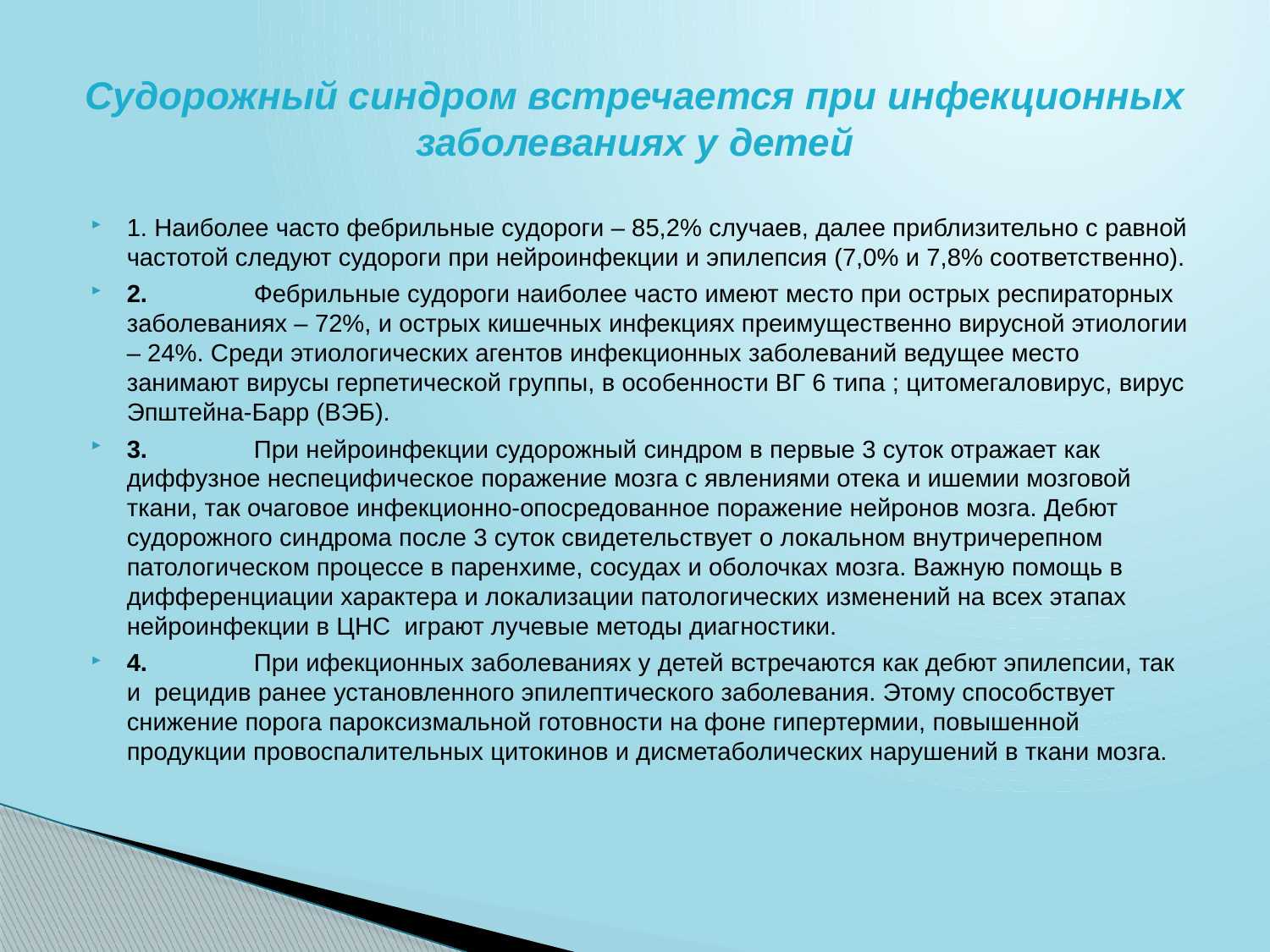

# Судорожный синдром встречается при инфекционных заболеваниях у детей
1. Наиболее часто фебрильные судороги – 85,2% случаев, далее приблизительно с равной частотой следуют судороги при нейроинфекции и эпилепсия (7,0% и 7,8% соответственно).
2.	Фебрильные судороги наиболее часто имеют место при острых респираторных заболеваниях – 72%, и острых кишечных инфекциях преимущественно вирусной этиологии – 24%. Среди этиологических агентов инфекционных заболеваний ведущее место занимают вирусы герпетической группы, в особенности ВГ 6 типа ; цитомегаловирус, вирус Эпштейна-Барр (ВЭБ).
3.	При нейроинфекции судорожный синдром в первые 3 суток отражает как диффузное неспецифическое поражение мозга с явлениями отека и ишемии мозговой ткани, так очаговое инфекционно-опосредованное поражение нейронов мозга. Дебют судорожного синдрома после 3 суток свидетельствует о локальном внутричерепном патологическом процессе в паренхиме, сосудах и оболочках мозга. Важную помощь в дифференциации характера и локализации патологических изменений на всех этапах нейроинфекции в ЦНС  играют лучевые методы диагностики.
4.	При ифекционных заболеваниях у детей встречаются как дебют эпилепсии, так и  рецидив ранее установленного эпилептического заболевания. Этому способствует снижение порога пароксизмальной готовности на фоне гипертермии, повышенной продукции провоспалительных цитокинов и дисметаболических нарушений в ткани мозга.